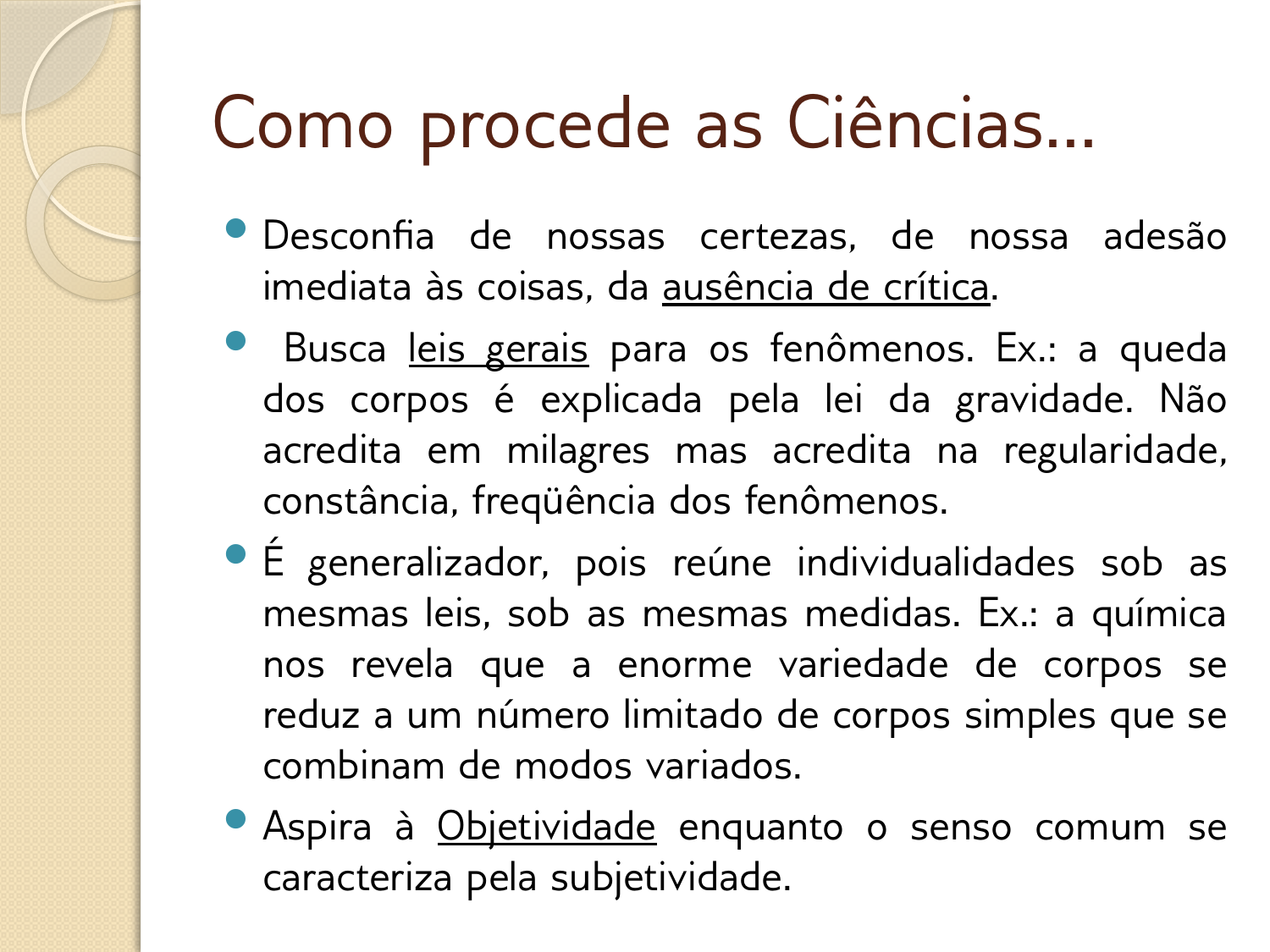

# Como procede as Ciências...
Desconfia de nossas certezas, de nossa adesão imediata às coisas, da ausência de crítica.
 Busca leis gerais para os fenômenos. Ex.: a queda dos corpos é explicada pela lei da gravidade. Não acredita em milagres mas acredita na regularidade, constância, freqüência dos fenômenos.
É generalizador, pois reúne individualidades sob as mesmas leis, sob as mesmas medidas. Ex.: a química nos revela que a enorme variedade de corpos se reduz a um número limitado de corpos simples que se combinam de modos variados.
Aspira à Objetividade enquanto o senso comum se caracteriza pela subjetividade.